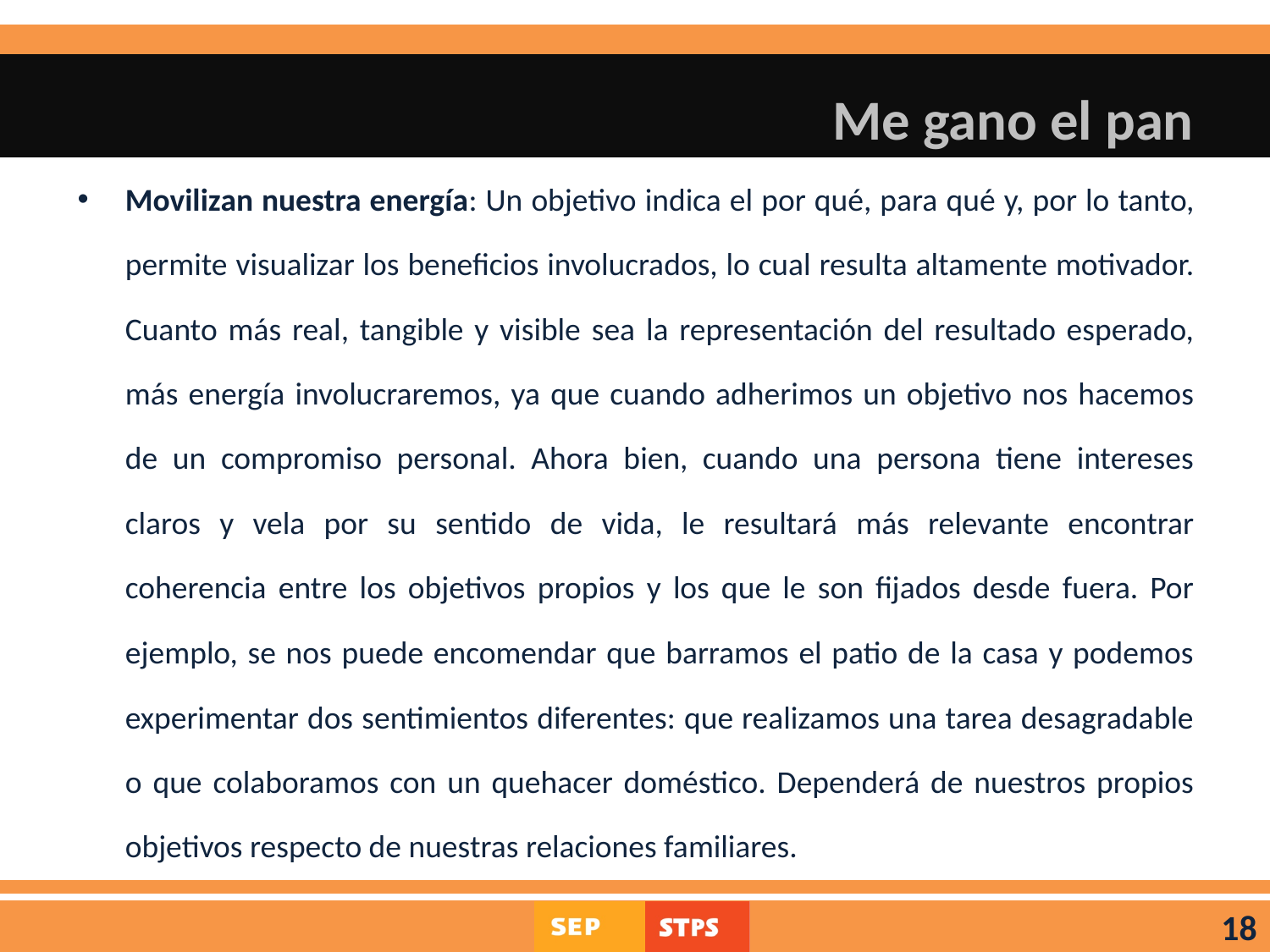

# Me gano el pan
Movilizan nuestra energía: Un objetivo indica el por qué, para qué y, por lo tanto, permite visualizar los beneficios involucrados, lo cual resulta altamente motivador. Cuanto más real, tangible y visible sea la representación del resultado esperado, más energía involucraremos, ya que cuando adherimos un objetivo nos hacemos de un compromiso personal. Ahora bien, cuando una persona tiene intereses claros y vela por su sentido de vida, le resultará más relevante encontrar coherencia entre los objetivos propios y los que le son fijados desde fuera. Por ejemplo, se nos puede encomendar que barramos el patio de la casa y podemos experimentar dos sentimientos diferentes: que realizamos una tarea desagradable o que colaboramos con un quehacer doméstico. Dependerá de nuestros propios objetivos respecto de nuestras relaciones familiares.
18